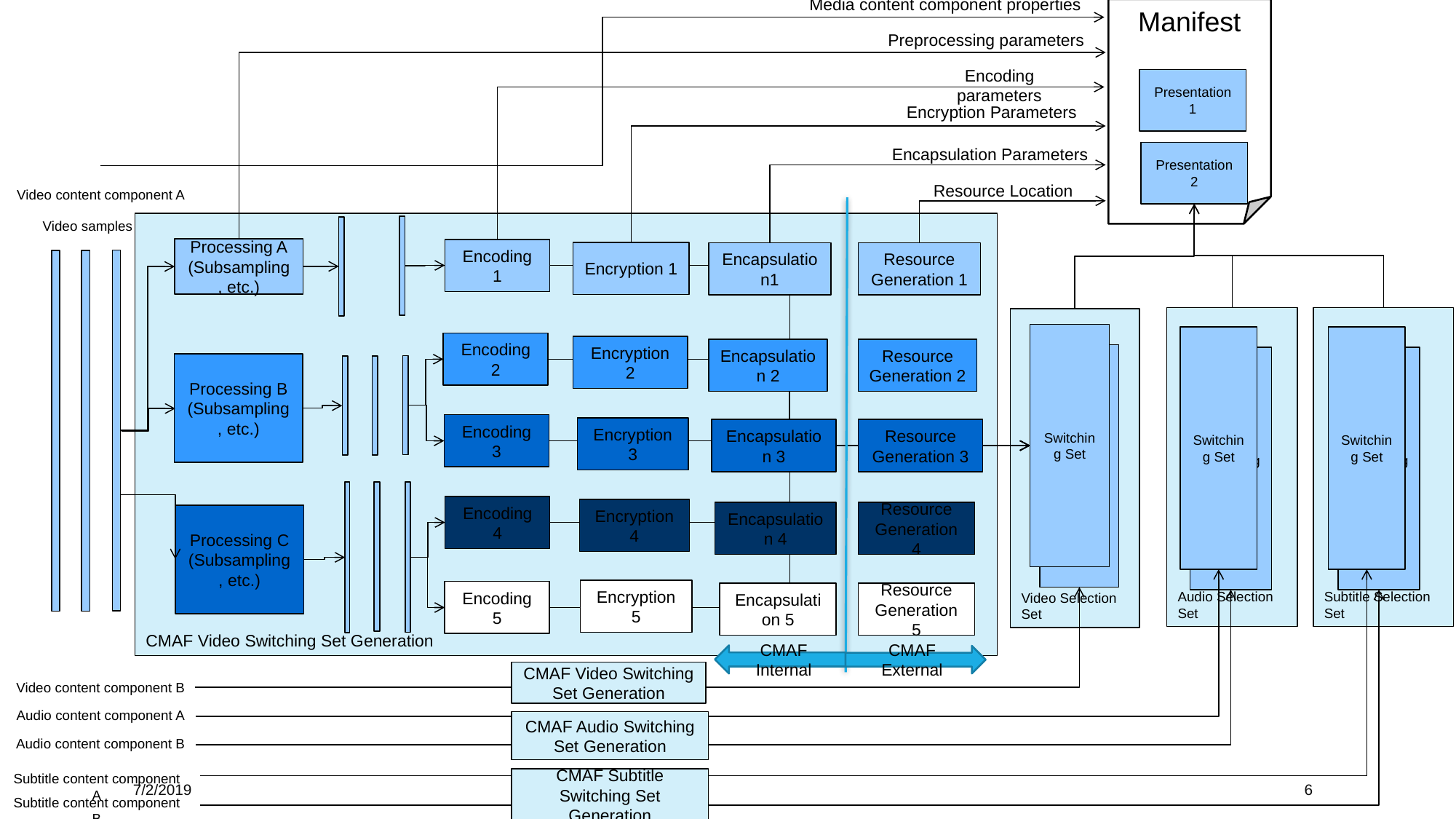

Media content component properties
Manifest
Preprocessing parameters
Encoding parameters
Presentation 1
Encryption Parameters
Encapsulation Parameters
Presentation 2
Resource Location
Video content component A
Video samples
CMAF Video Switching Set Generation

Processing A
(Subsampling, etc.)
Encoding 1
Encryption 1
Encapsulation1
Resource
Generation 1

Audio Selection Set
Subtitle Selection Set
Video Selection Set
Switching Set
Switching Set
Switching Set
Encoding 2
Encryption 2
Encapsulation 2
Resource Generation 2
Switching Set
Switching Set
Switching Set
Processing B
(Subsampling, etc.)

Encoding 3
Encryption 3
Encapsulation 3
Resource Generation 3

Encoding 4
Encryption 4
Encapsulation 4
Resource Generation 4
Processing C
(Subsampling, etc.)
Encryption 5
Encoding 5
Encapsulation 5
Resource Generation 5
CMAF Internal
CMAF External
CMAF Video Switching Set Generation
Video content component B
Audio content component A
CMAF Audio Switching Set Generation
Audio content component B
Subtitle content component A
CMAF Subtitle Switching Set Generation
7/2/2019
6
Subtitle content component B